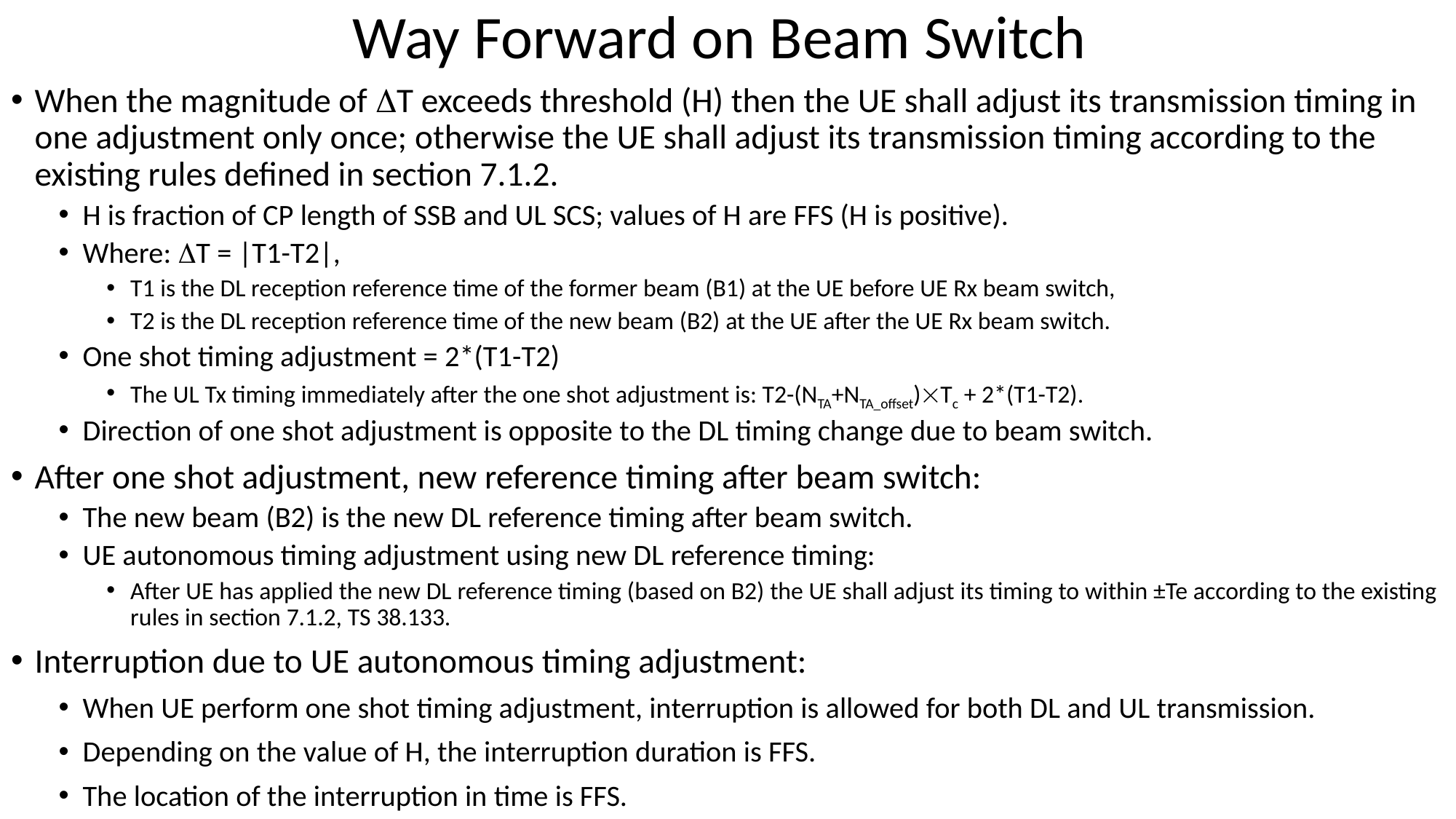

# Way Forward on Beam Switch
When the magnitude of ΔT exceeds threshold (H) then the UE shall adjust its transmission timing in one adjustment only once; otherwise the UE shall adjust its transmission timing according to the existing rules defined in section 7.1.2.
H is fraction of CP length of SSB and UL SCS; values of H are FFS (H is positive).
Where: ΔT = |T1-T2|,
T1 is the DL reception reference time of the former beam (B1) at the UE before UE Rx beam switch,
T2 is the DL reception reference time of the new beam (B2) at the UE after the UE Rx beam switch.
One shot timing adjustment = 2*(T1-T2)
The UL Tx timing immediately after the one shot adjustment is: T2-(NTA+NTA_offset)×Tc + 2*(T1-T2).
Direction of one shot adjustment is opposite to the DL timing change due to beam switch.
After one shot adjustment, new reference timing after beam switch:
The new beam (B2) is the new DL reference timing after beam switch.
UE autonomous timing adjustment using new DL reference timing:
After UE has applied the new DL reference timing (based on B2) the UE shall adjust its timing to within ±Te according to the existing rules in section 7.1.2, TS 38.133.
Interruption due to UE autonomous timing adjustment:
When UE perform one shot timing adjustment, interruption is allowed for both DL and UL transmission.
Depending on the value of H, the interruption duration is FFS.
The location of the interruption in time is FFS.